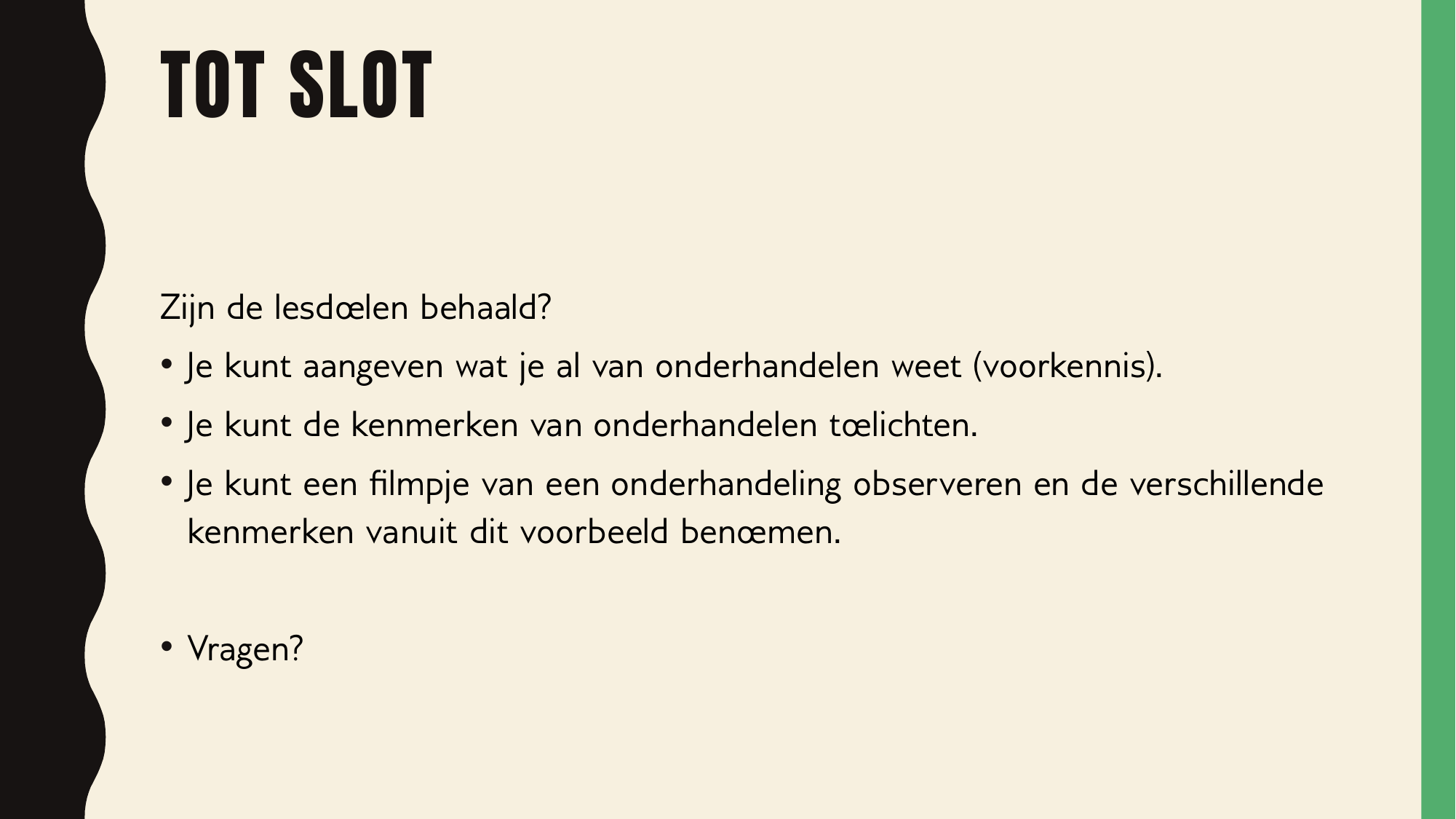

# Tot slot
Zijn de lesdoelen behaald?
Je kunt aangeven wat je al van onderhandelen weet (voorkennis).
Je kunt de kenmerken van onderhandelen toelichten.
Je kunt een filmpje van een onderhandeling observeren en de verschillende kenmerken vanuit dit voorbeeld benoemen.

Vragen?